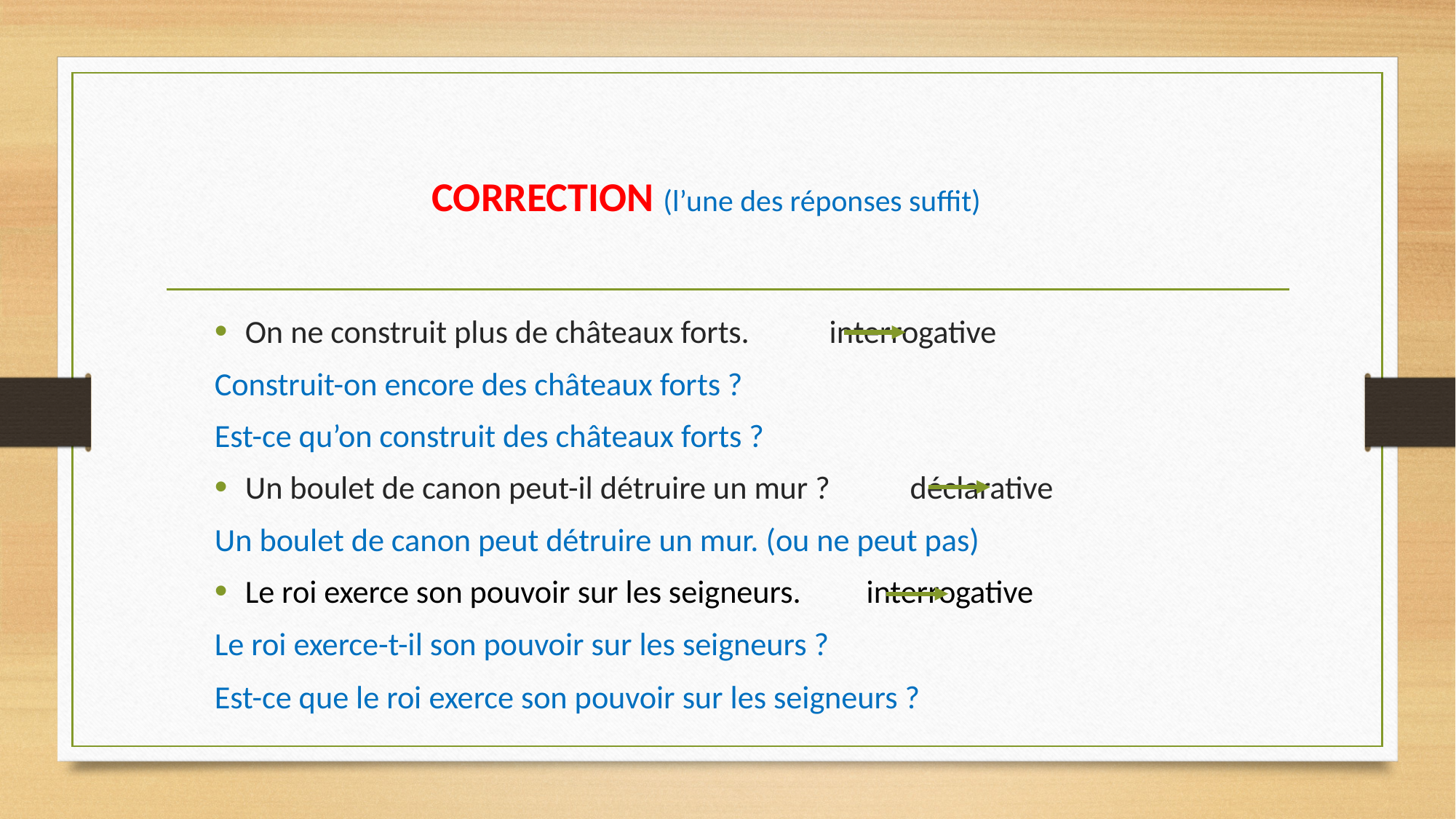

# CORRECTION (l’une des réponses suffit)
On ne construit plus de châteaux forts.           interrogative
Construit-on encore des châteaux forts ?
Est-ce qu’on construit des châteaux forts ?
Un boulet de canon peut-il détruire un mur ?           déclarative
Un boulet de canon peut détruire un mur. (ou ne peut pas)
Le roi exerce son pouvoir sur les seigneurs.         interrogative
Le roi exerce-t-il son pouvoir sur les seigneurs ?
Est-ce que le roi exerce son pouvoir sur les seigneurs ?